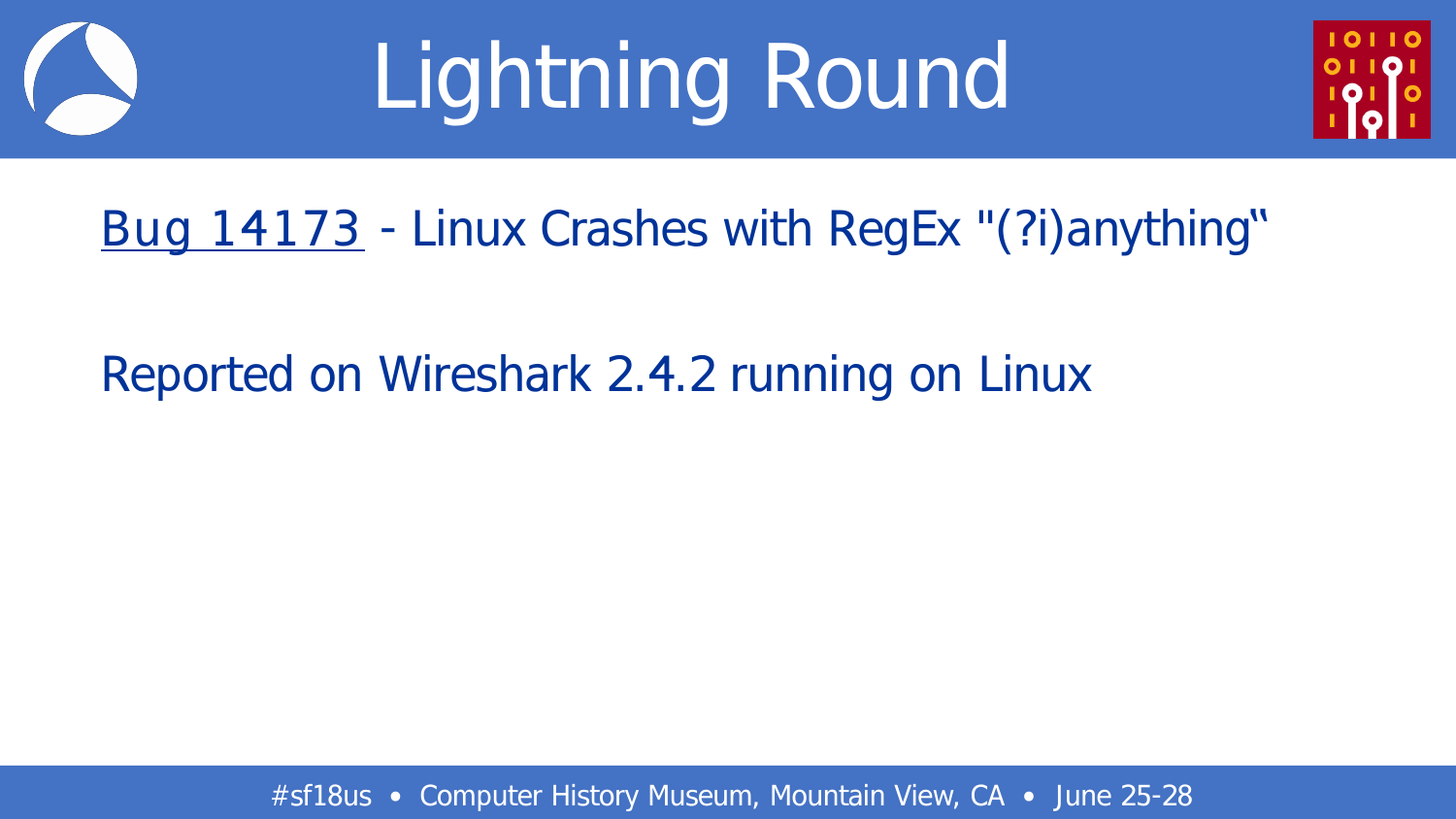

# Lightning Round
Bug 14173 - Linux Crashes with RegEx "(?i)anything“

Reported on Wireshark 2.4.2 running on Linux